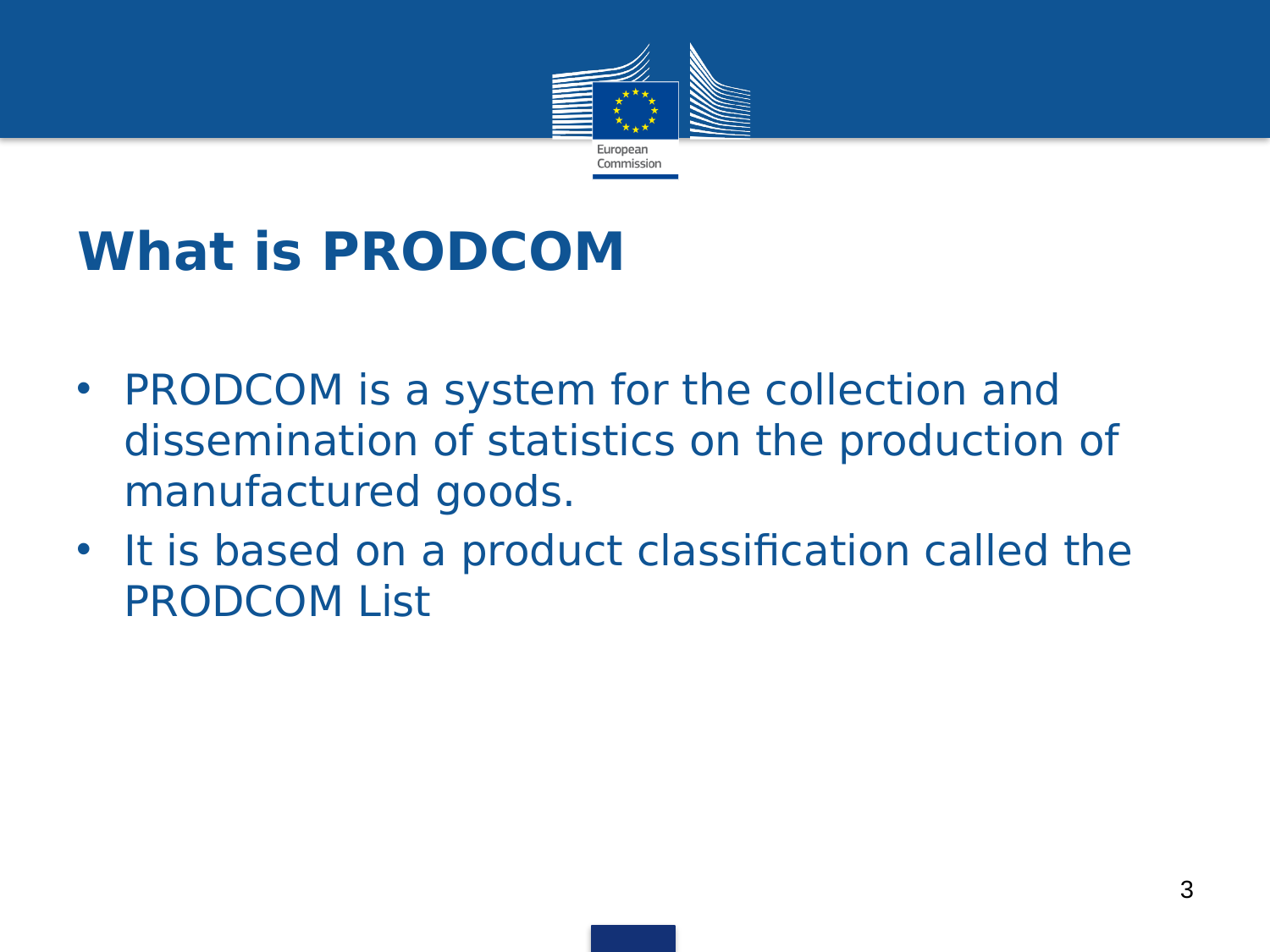

# What is PRODCOM
PRODCOM is a system for the collection and dissemination of statistics on the production of manufactured goods.
It is based on a product classification called the PRODCOM List
3